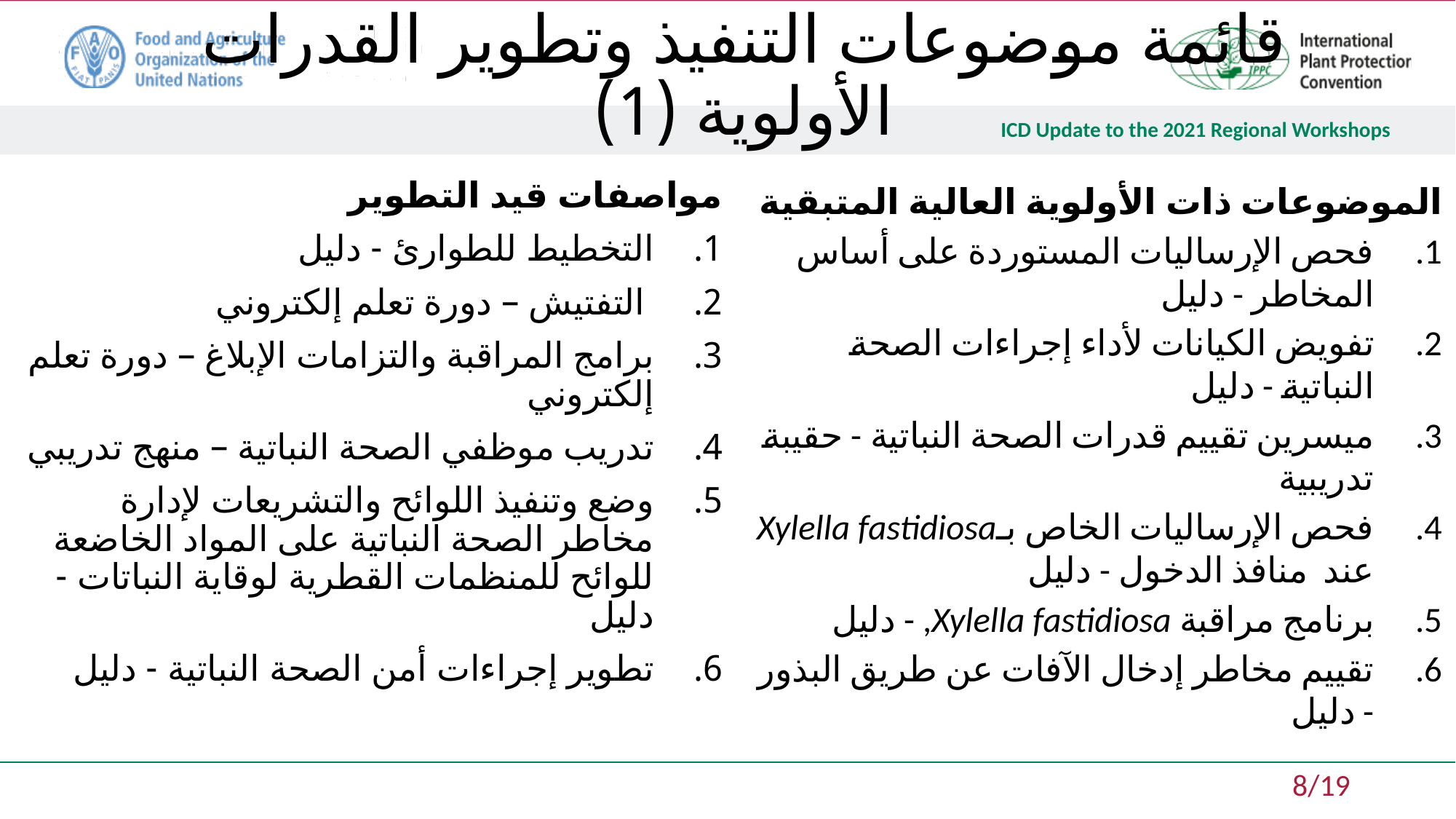

# قائمة موضوعات التنفيذ وتطوير القدرات الأولوية (1)
مواصفات قيد التطوير
التخطيط للطوارئ - دليل
 التفتيش – دورة تعلم إلكتروني
برامج المراقبة والتزامات الإبلاغ – دورة تعلم إلكتروني
تدريب موظفي الصحة النباتية – منهج تدريبي
وضع وتنفيذ اللوائح والتشريعات لإدارة مخاطر الصحة النباتية على المواد الخاضعة للوائح للمنظمات القطرية لوقاية النباتات - دليل
تطوير إجراءات أمن الصحة النباتية - دليل

الموضوعات ذات الأولوية العالية المتبقية
فحص الإرساليات المستوردة على أساس المخاطر - دليل
تفويض الكيانات لأداء إجراءات الصحة النباتية - دليل
ميسرين تقييم قدرات الصحة النباتية - حقيبة تدريبية
فحص الإرساليات الخاص بـXylella fastidiosa عند  منافذ الدخول - دليل
برنامج مراقبة Xylella fastidiosa, - دليل
تقييم مخاطر إدخال الآفات عن طريق البذور - دليل